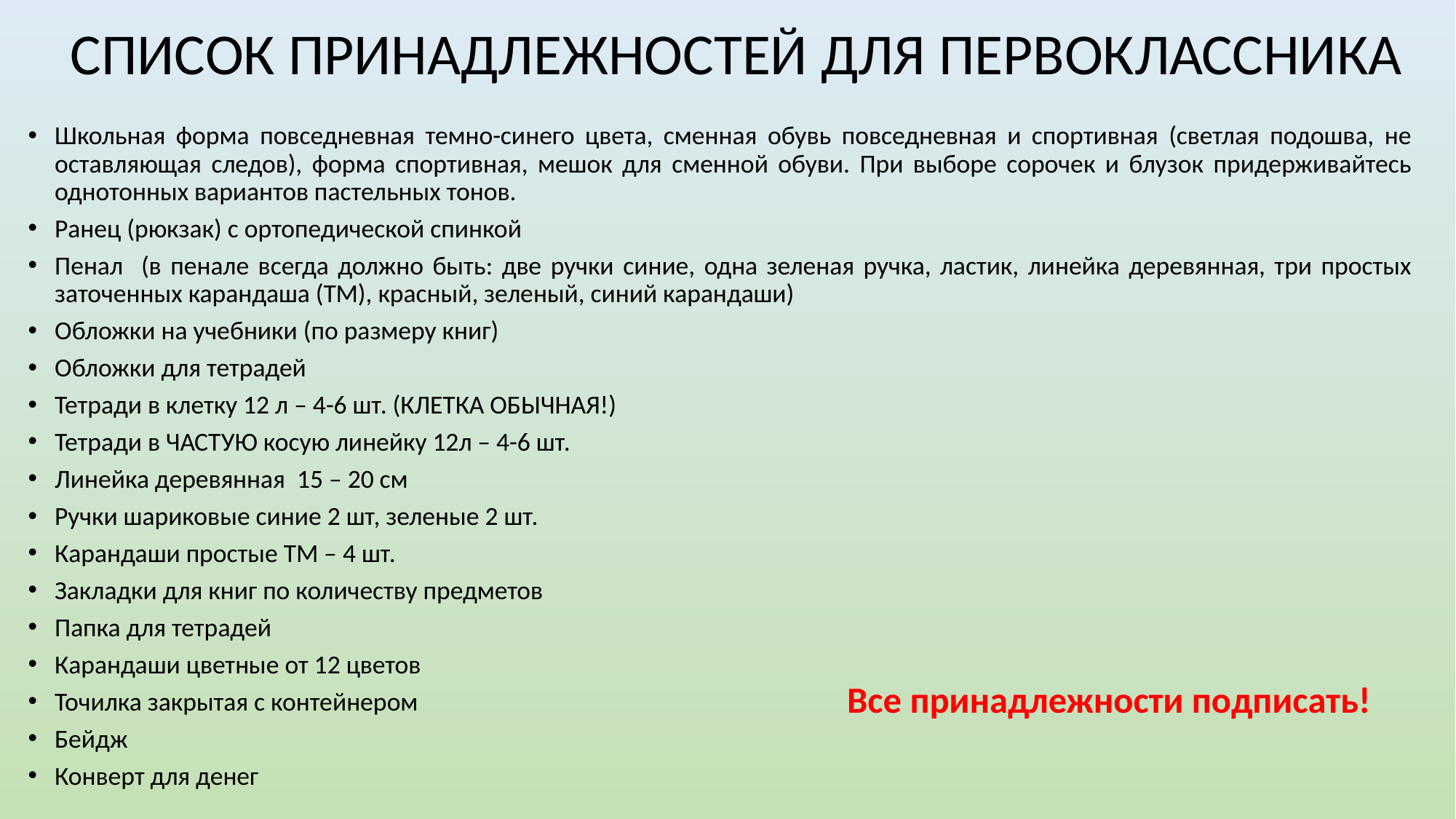

# СПИСОК ПРИНАДЛЕЖНОСТЕЙ ДЛЯ ПЕРВОКЛАССНИКА
Школьная форма повседневная темно-синего цвета, сменная обувь повседневная и спортивная (светлая подошва, не оставляющая следов), форма спортивная, мешок для сменной обуви. При выборе сорочек и блузок придерживайтесь однотонных вариантов пастельных тонов.
Ранец (рюкзак) с ортопедической спинкой
Пенал  (в пенале всегда должно быть: две ручки синие, одна зеленая ручка, ластик, линейка деревянная, три простых заточенных карандаша (ТМ), красный, зеленый, синий карандаши)
Обложки на учебники (по размеру книг)
Обложки для тетрадей
Тетради в клетку 12 л – 4-6 шт. (КЛЕТКА ОБЫЧНАЯ!)
Тетради в ЧАСТУЮ косую линейку 12л – 4-6 шт.
Линейка деревянная  15 – 20 см
Ручки шариковые синие 2 шт, зеленые 2 шт.
Карандаши простые ТМ – 4 шт.
Закладки для книг по количеству предметов
Папка для тетрадей
Карандаши цветные от 12 цветов
Точилка закрытая с контейнером
Бейдж
Конверт для денег
Все принадлежности подписать!